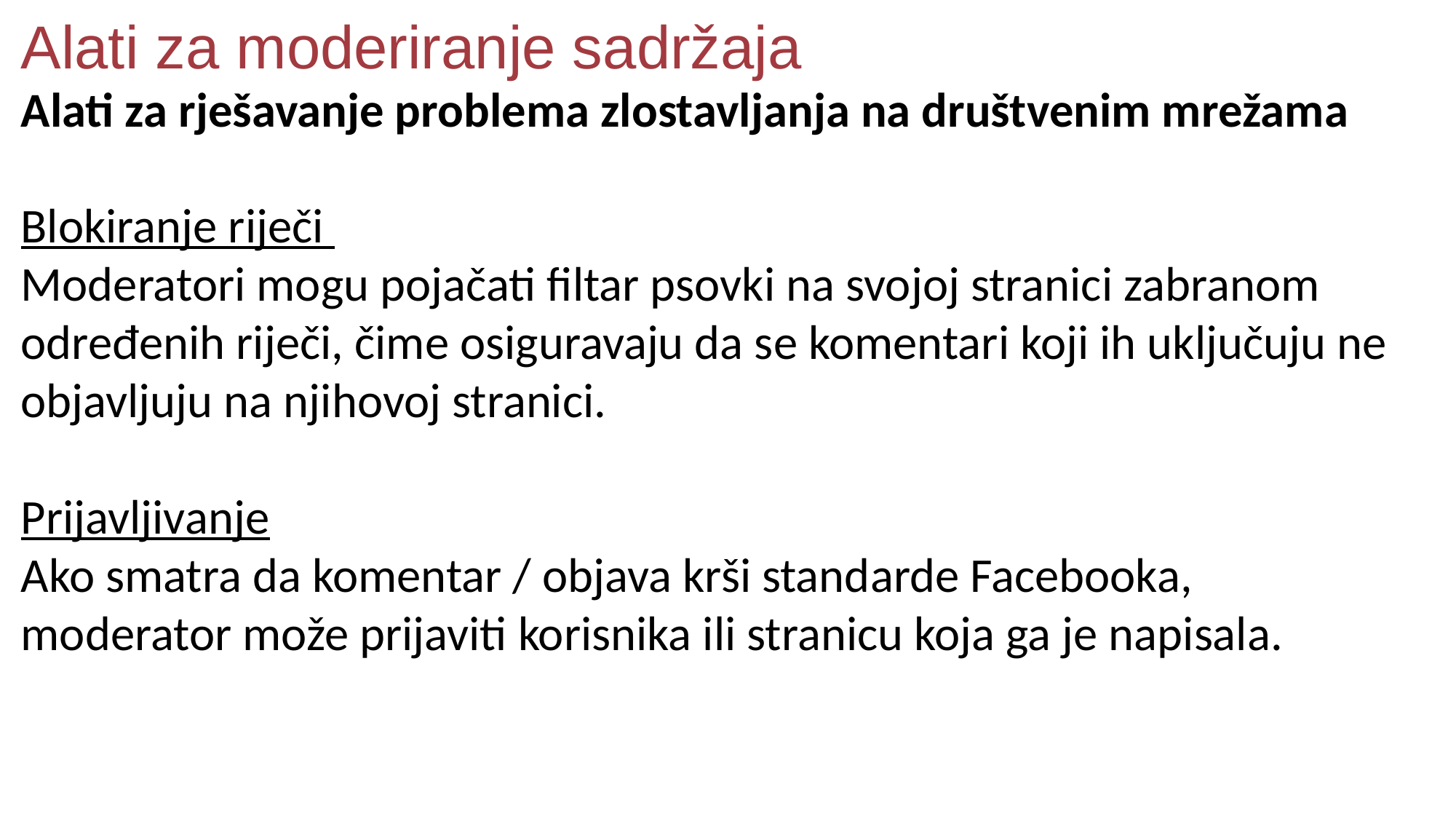

Alati za moderiranje sadržaja
Alati za rješavanje problema zlostavljanja na društvenim mrežama

Blokiranje riječi
Moderatori mogu pojačati filtar psovki na svojoj stranici zabranom određenih riječi, čime osiguravaju da se komentari koji ih uključuju ne objavljuju na njihovoj stranici.

Prijavljivanje
Ako smatra da komentar / objava krši standarde Facebooka, moderator može prijaviti korisnika ili stranicu koja ga je napisala.